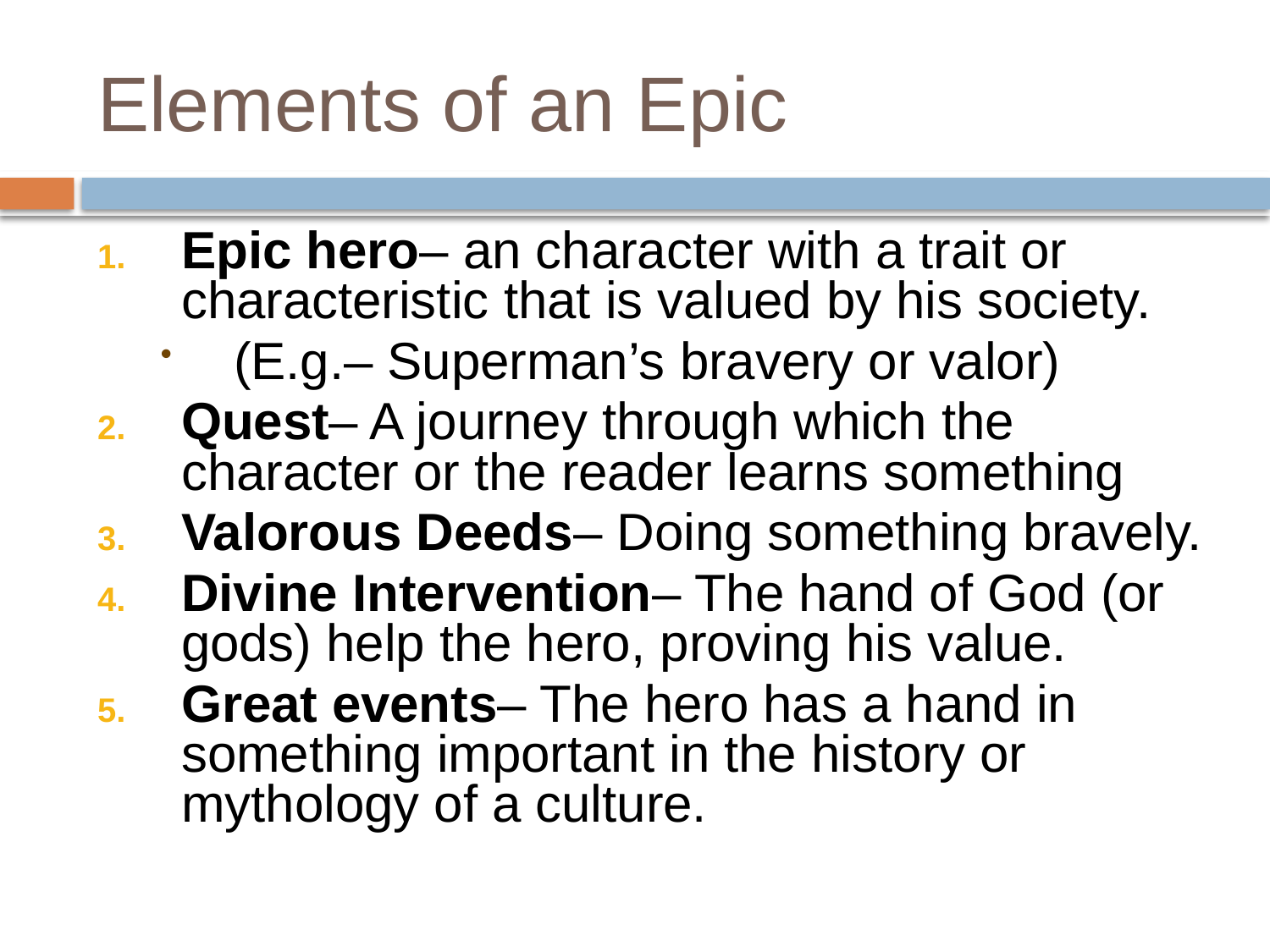

# Elements of an Epic
Epic hero– an character with a trait or characteristic that is valued by his society.
(E.g.– Superman’s bravery or valor)
Quest– A journey through which the character or the reader learns something
Valorous Deeds– Doing something bravely.
Divine Intervention– The hand of God (or gods) help the hero, proving his value.
Great events– The hero has a hand in something important in the history or mythology of a culture.